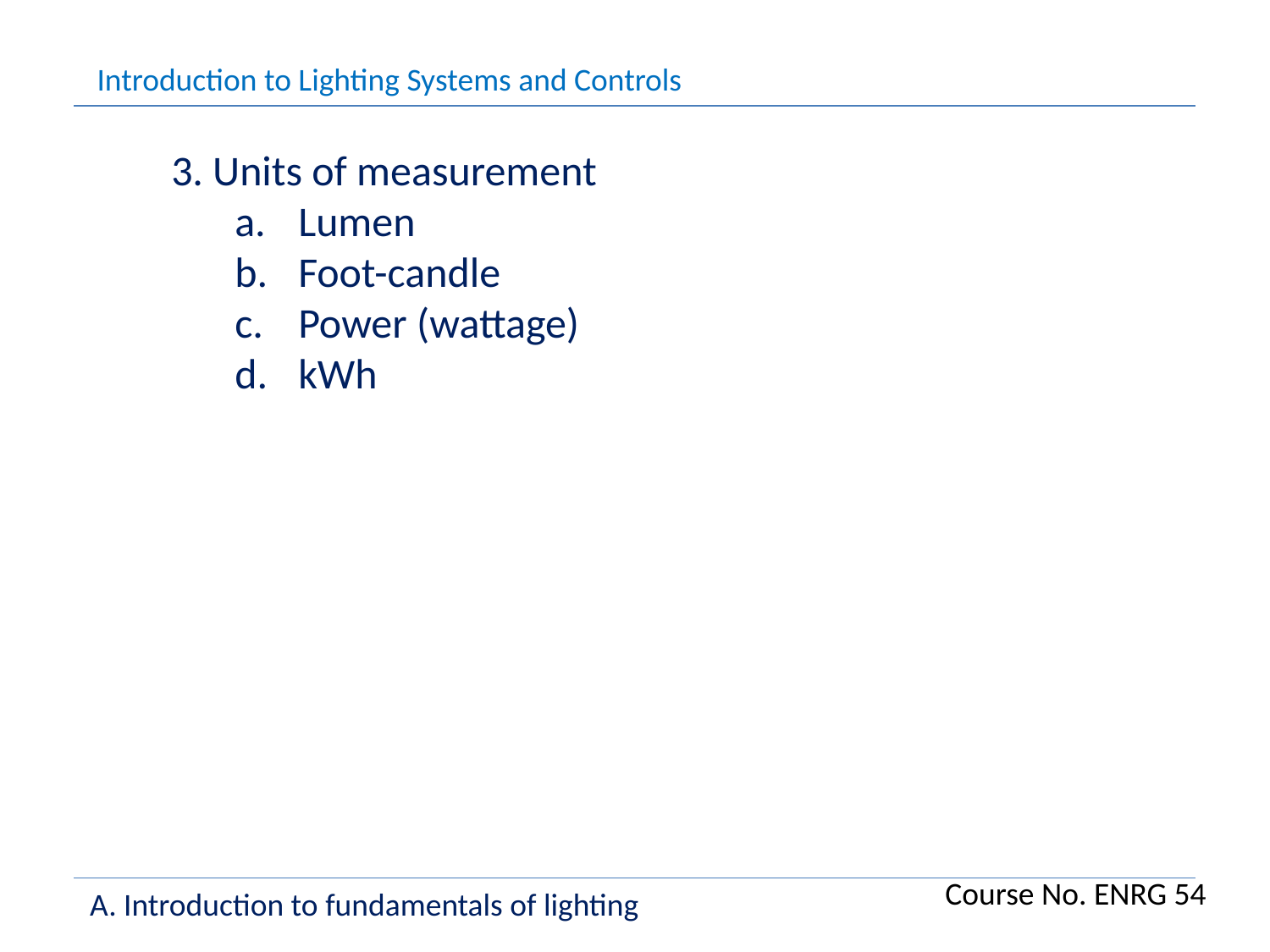

Introduction to Lighting Systems and Controls
3. Units of measurement
Lumen
Foot-candle
Power (wattage)
kWh
Course No. ENRG 54
A. Introduction to fundamentals of lighting